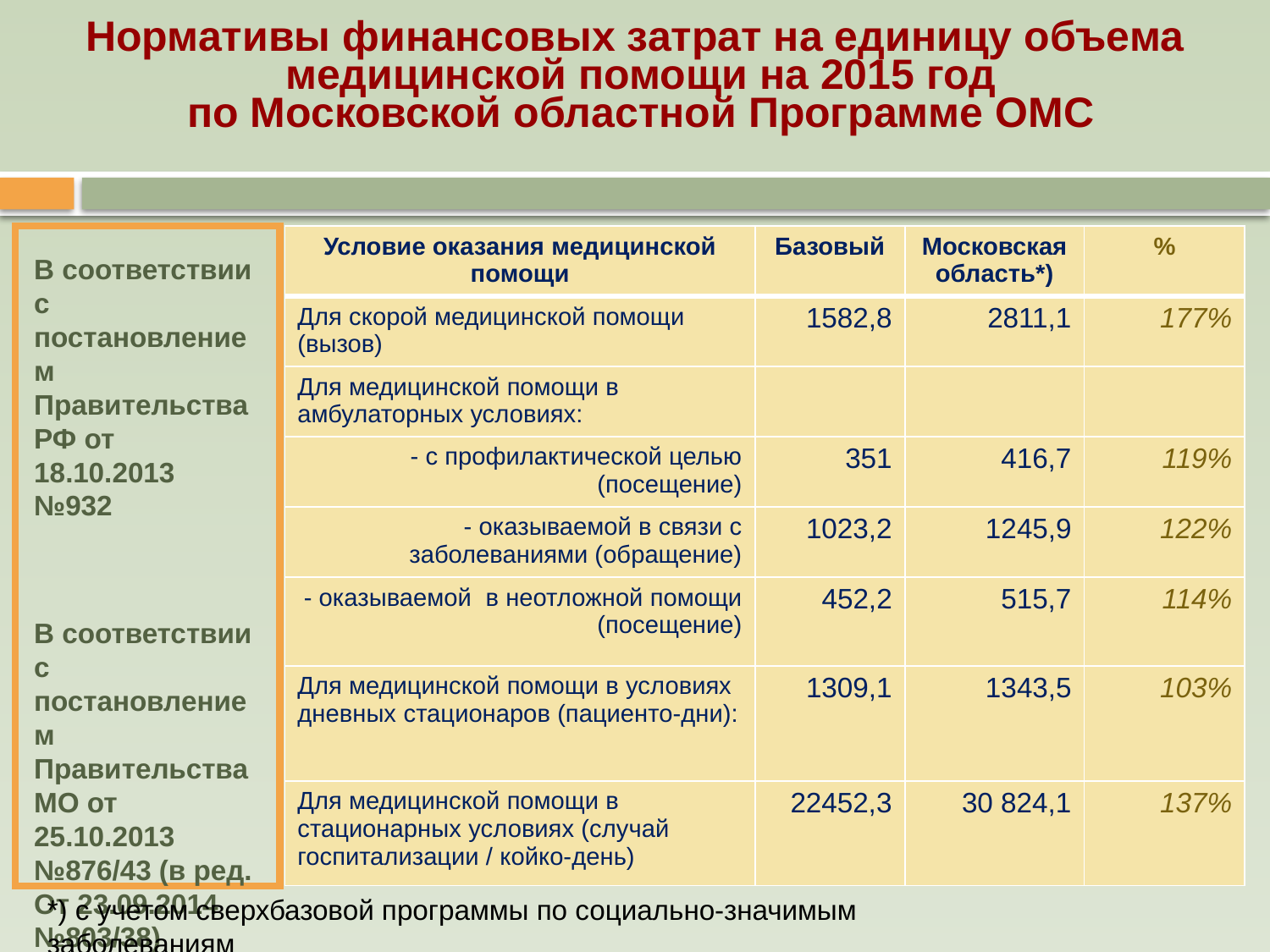

# Нормативы финансовых затрат на единицу объема медицинской помощи на 2015 год по Московской областной Программе ОМС
В соответствии с постановлением Правительства РФ от  18.10.2013 №932

В соответствии с постановлением Правительства МО от  25.10.2013 №876/43 (в ред. От 23.09.2014 №803/38)
| Условие оказания медицинской помощи | Базовый | Московская область\*) | % |
| --- | --- | --- | --- |
| Для скорой медицинской помощи (вызов) | 1582,8 | 2811,1 | 177% |
| Для медицинской помощи в амбулаторных условиях: |  |  |  |
| - с профилактической целью (посещение) | 351 | 416,7 | 119% |
| - оказываемой в связи с заболеваниями (обращение) | 1023,2 | 1245,9 | 122% |
| - оказываемой в неотложной помощи (посещение) | 452,2 | 515,7 | 114% |
| Для медицинской помощи в условиях дневных стационаров (пациенто-дни): | 1309,1 | 1343,5 | 103% |
| Для медицинской помощи в стационарных условиях (случай госпитализации / койко-день) | 22452,3 | 30 824,1 | 137% |

*) с учетом сверхбазовой программы по социально-значимым заболеваниям